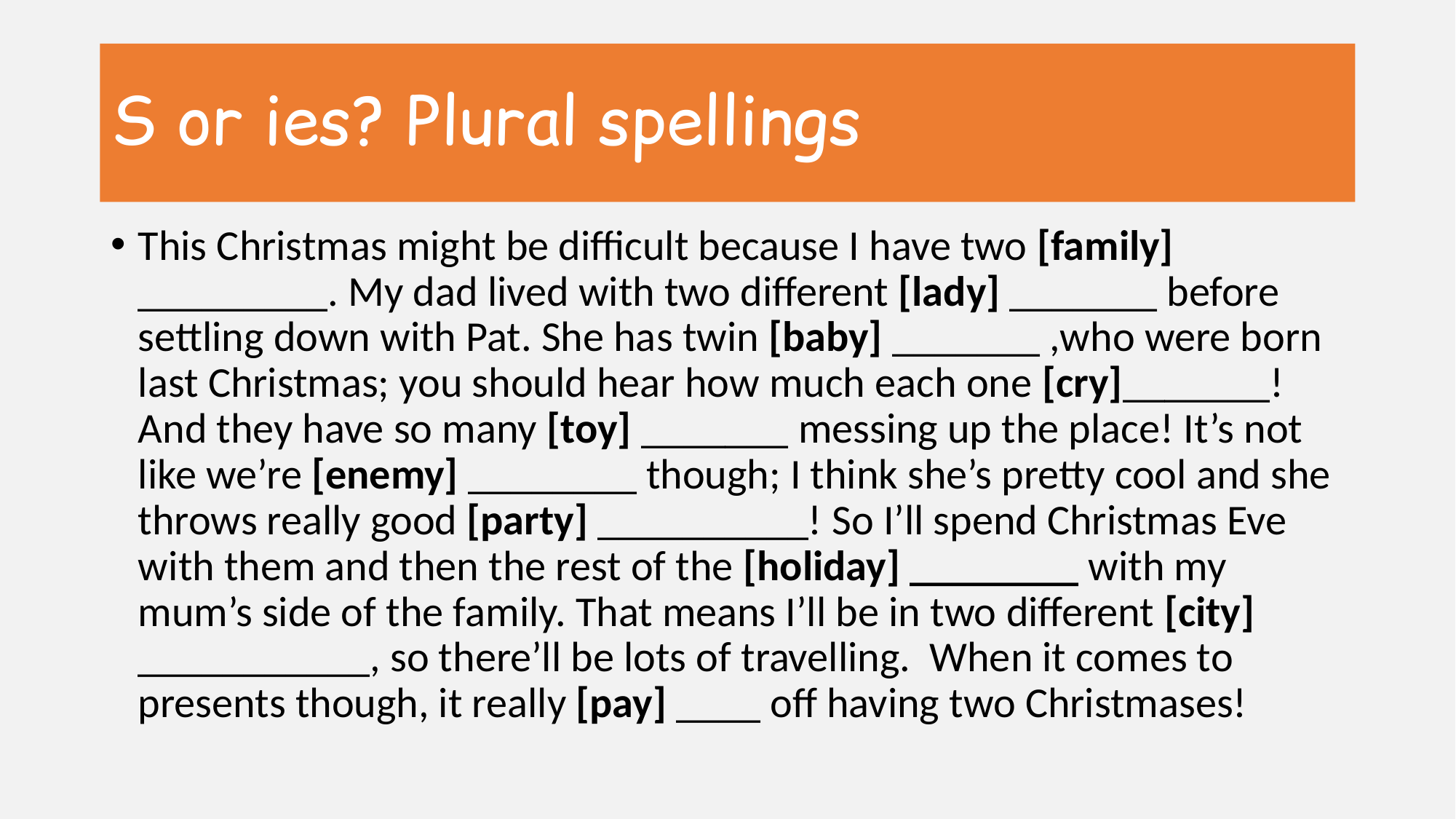

# S or ies? Plural spellings
This Christmas might be difficult because I have two [family] _________. My dad lived with two different [lady] _______ before settling down with Pat. She has twin [baby] _______ ,who were born last Christmas; you should hear how much each one [cry]_______! And they have so many [toy] _______ messing up the place! It’s not like we’re [enemy] ________ though; I think she’s pretty cool and she throws really good [party] __________! So I’ll spend Christmas Eve with them and then the rest of the [holiday] ________ with my mum’s side of the family. That means I’ll be in two different [city] ___________, so there’ll be lots of travelling.  When it comes to presents though, it really [pay] ____ off having two Christmases!